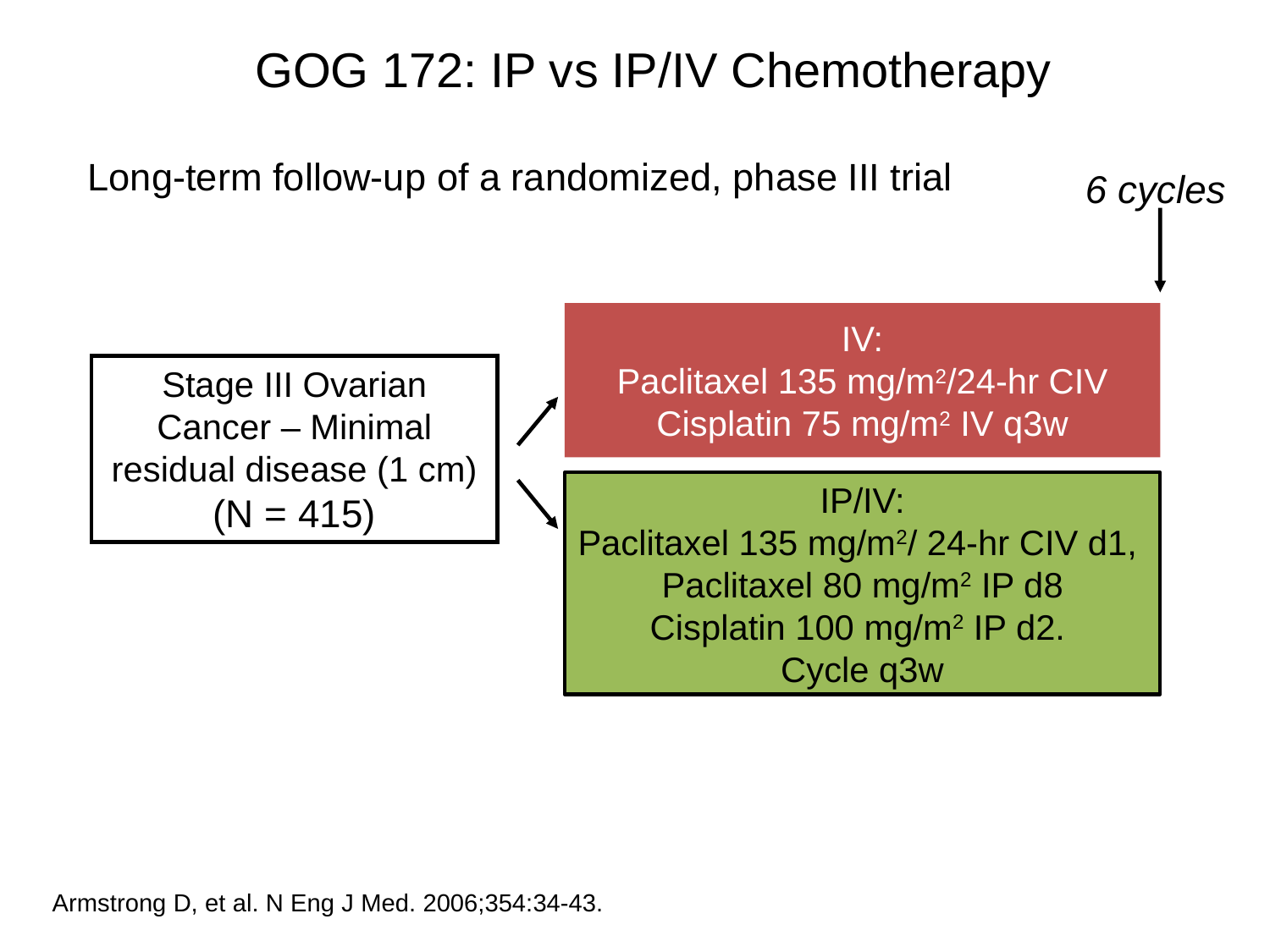

# GOG 172: IP vs IP/IV Chemotherapy
Long-term follow-up of a randomized, phase III trial
6 cycles

IV:
Paclitaxel 135 mg/m2/24-hr CIV
Cisplatin 75 mg/m2 IV q3w
Stage III Ovarian Cancer – Minimal residual disease (1 cm)
(N = 415)

IP/IV:
Paclitaxel 135 mg/m2/ 24-hr CIV d1,
Paclitaxel 80 mg/m2 IP d8
Cisplatin 100 mg/m2 IP d2.
Cycle q3w
Armstrong D, et al. N Eng J Med. 2006;354:34-43.